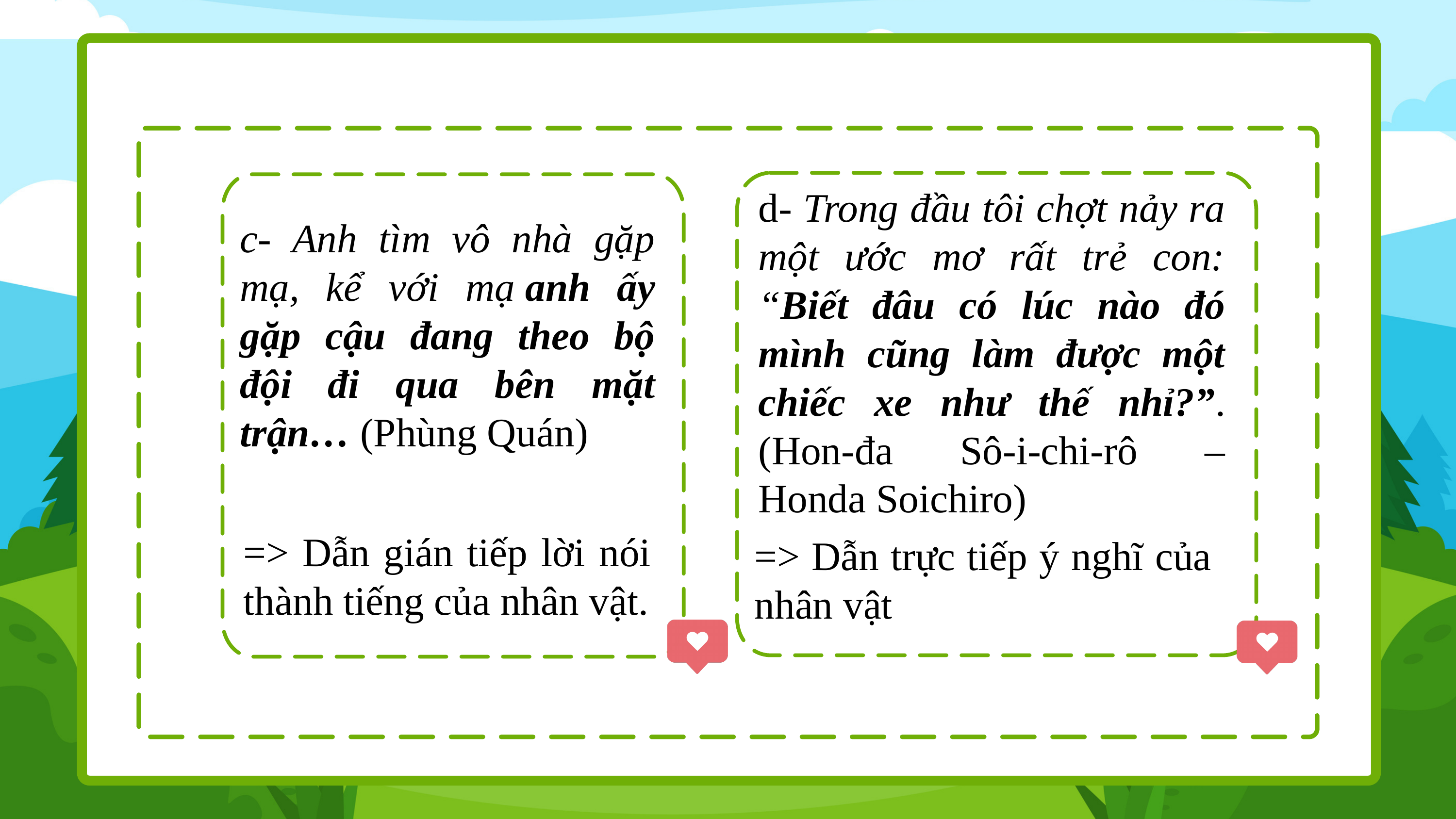

d- Trong đầu tôi chợt nảy ra một ước mơ rất trẻ con: “Biết đâu có lúc nào đó mình cũng làm được một chiếc xe như thế nhỉ?”. (Hon-đa Sô-i-chi-rô – Honda Soichiro)
c- Anh tìm vô nhà gặp mạ, kể với mạ anh ấy gặp cậu đang theo bộ đội đi qua bên mặt trận… (Phùng Quán)
=> Dẫn gián tiếp lời nói thành tiếng của nhân vật.
=> Dẫn trực tiếp ý nghĩ của nhân vật